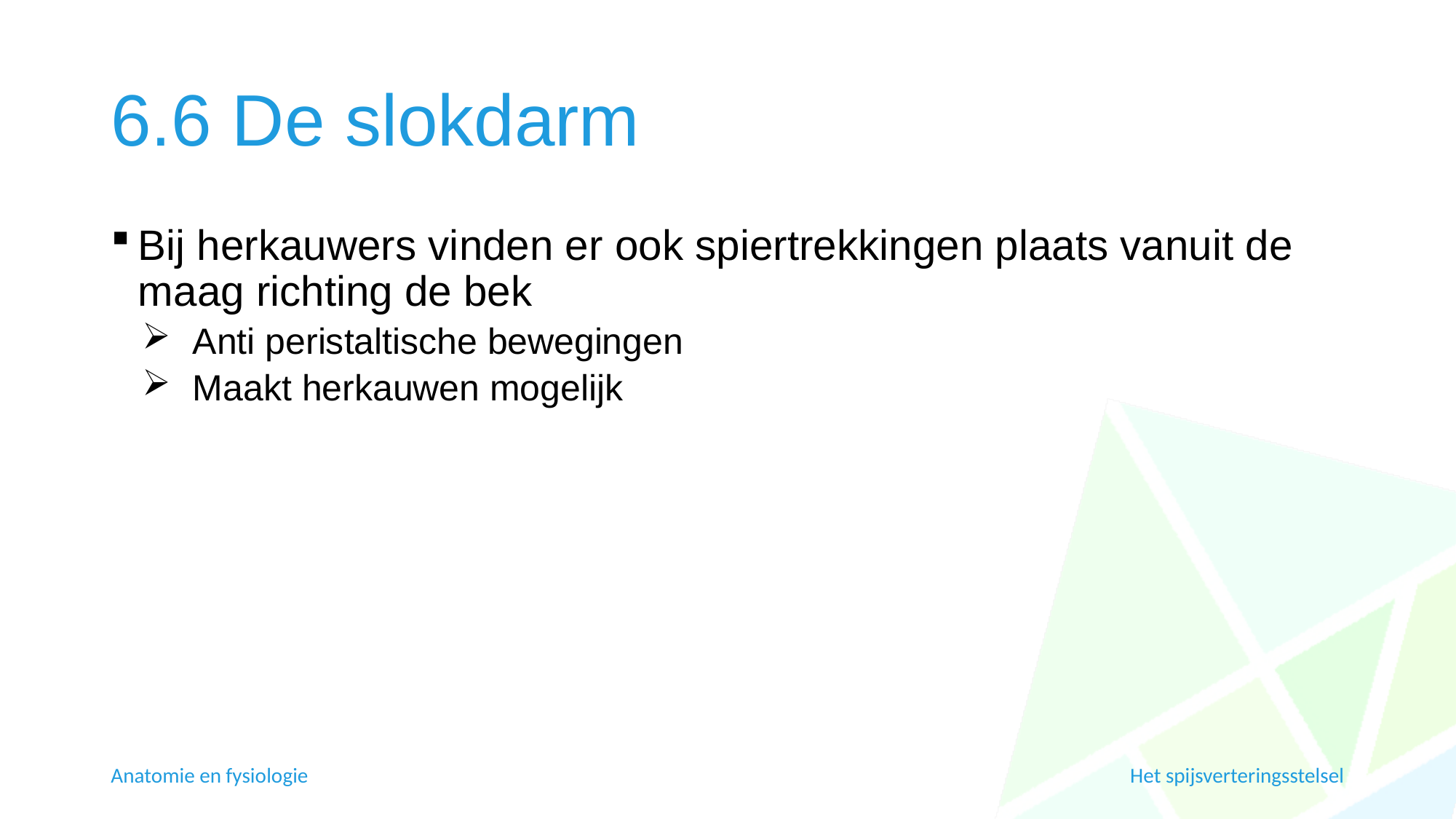

# 6.6 De slokdarm
Bij herkauwers vinden er ook spiertrekkingen plaats vanuit de maag richting de bek
Anti peristaltische bewegingen
Maakt herkauwen mogelijk

Anatomie en fysiologie
Het spijsverteringsstelsel